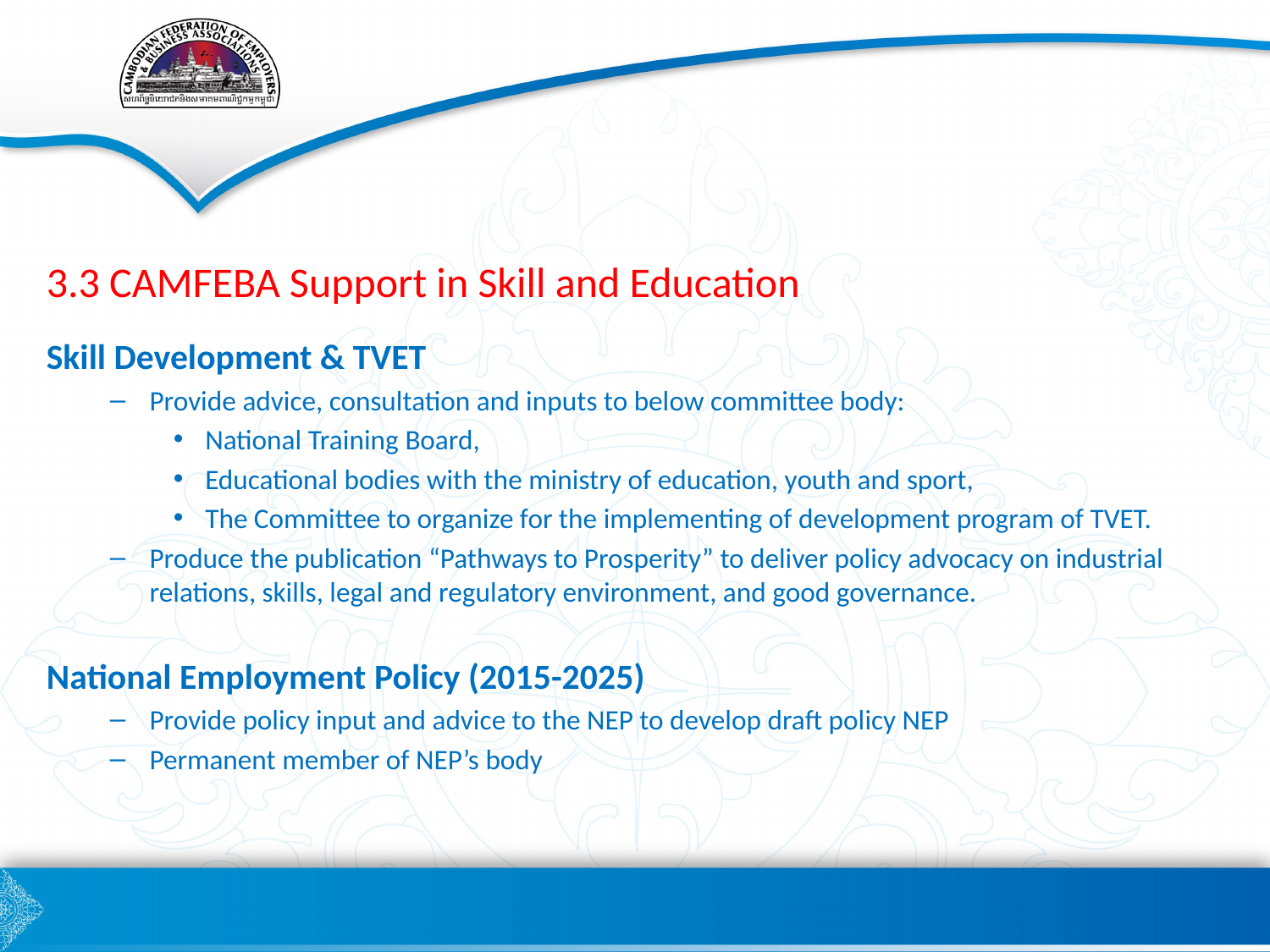

# 3.3 CAMFEBA Support in Skill and Education
Skill Development & TVET
Provide advice, consultation and inputs to below committee body:
National Training Board,
Educational bodies with the ministry of education, youth and sport,
The Committee to organize for the implementing of development program of TVET.
Produce the publication “Pathways to Prosperity” to deliver policy advocacy on industrial relations, skills, legal and regulatory environment, and good governance.

National Employment Policy (2015-2025)
Provide policy input and advice to the NEP to develop draft policy NEP
Permanent member of NEP’s body